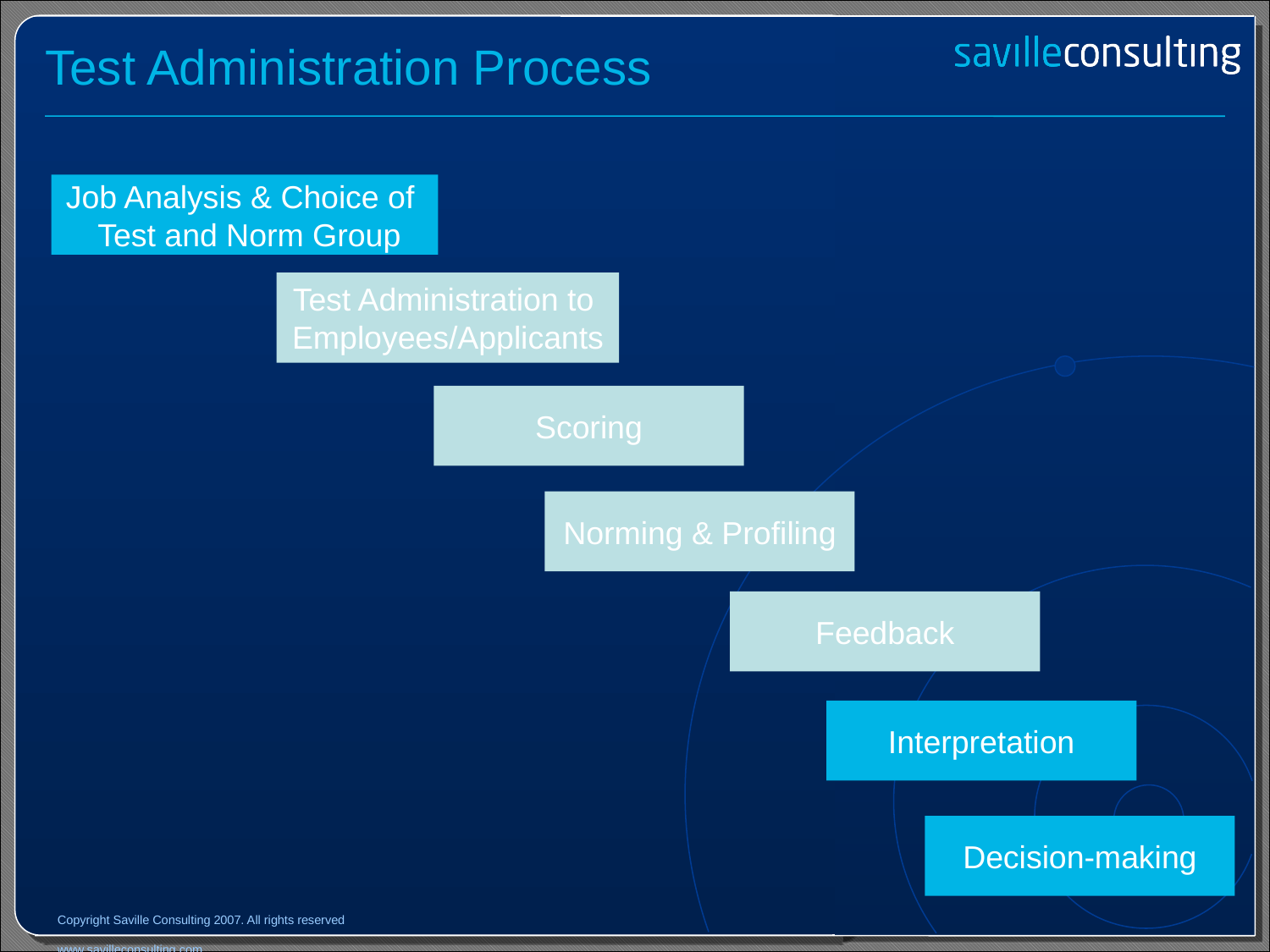

# Test Administration Process
Job Analysis & Choice of
 Test and Norm Group
Test Administration to
Employees/Applicants
Scoring
Norming & Profiling
Feedback
Interpretation
Decision-making